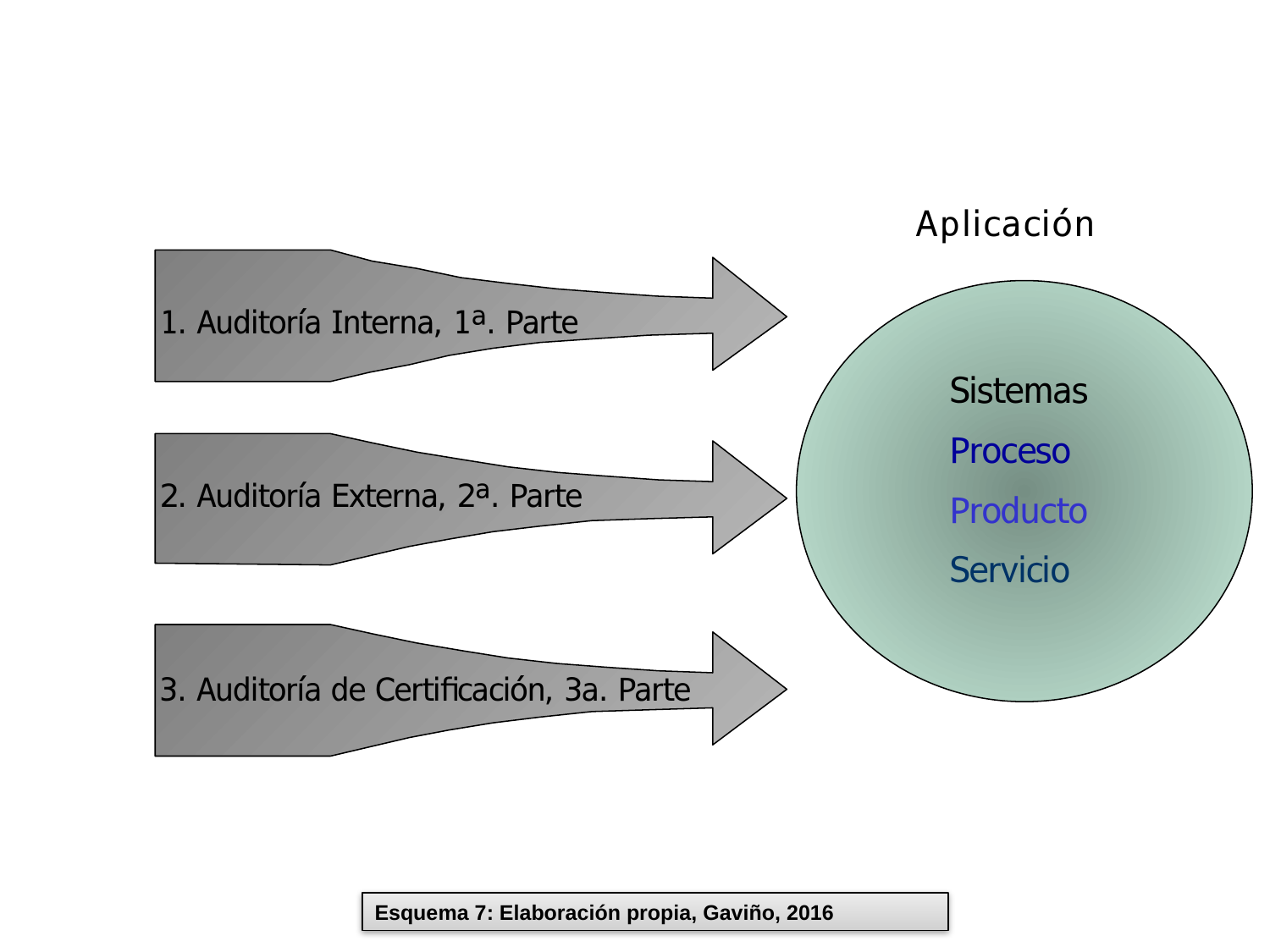

TIPOS DE AUDITORÍA
Aplicación

1. Auditoría Interna, 1ª. Parte
Sistemas
Proceso
Producto
Servicio

2. Auditoría Externa, 2ª. Parte

3. Auditoría de Certificación, 3a. Parte
Esquema 7: Elaboración propia, Gaviño, 2016